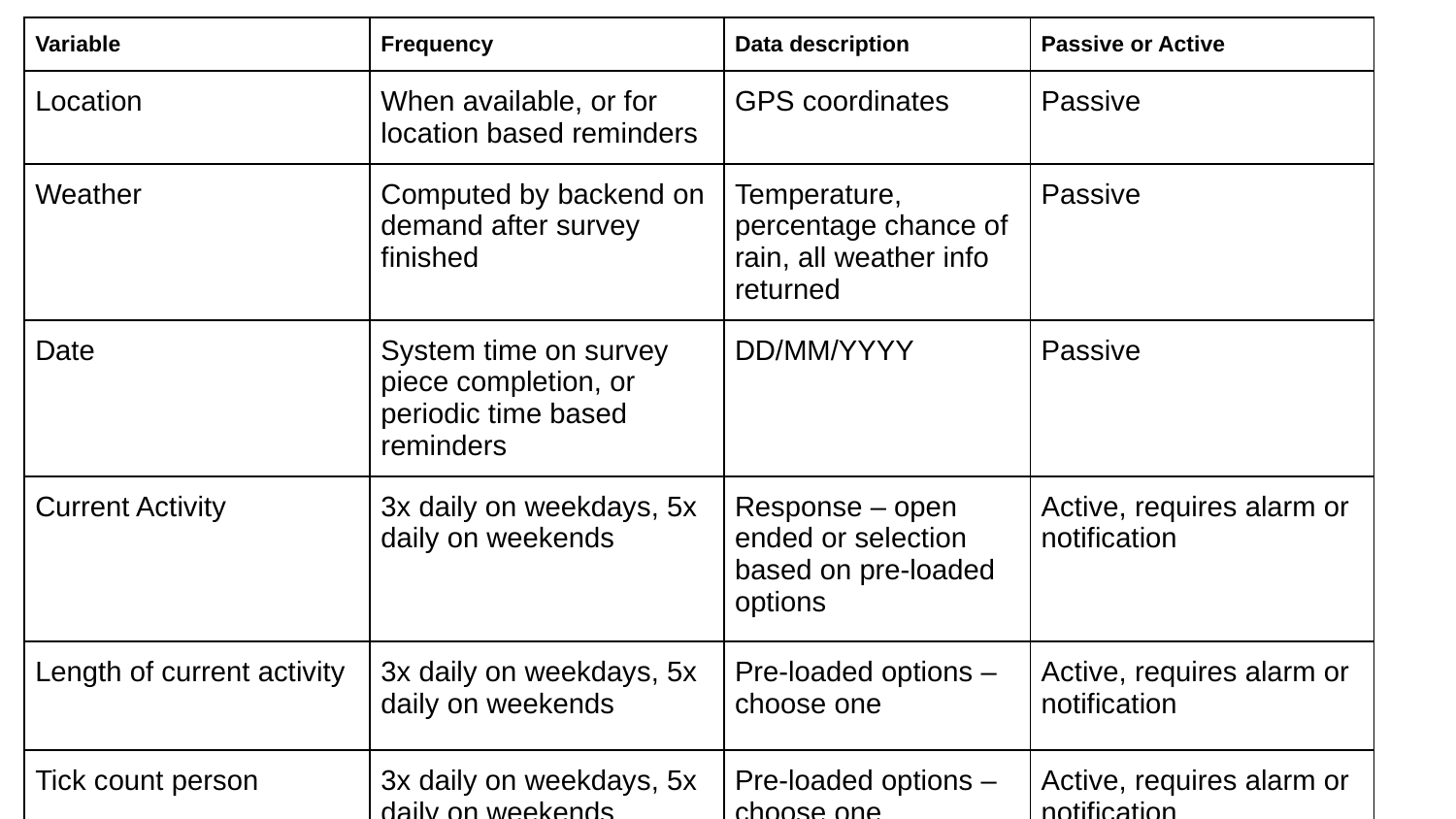

| Variable | Frequency | Data description | Passive or Active |
| --- | --- | --- | --- |
| Location | When available, or for location based reminders | GPS coordinates | Passive |
| Weather | Computed by backend on demand after survey finished | Temperature, percentage chance of rain, all weather info returned | Passive |
| Date | System time on survey piece completion, or periodic time based reminders | DD/MM/YYYY | Passive |
| Current Activity | 3x daily on weekdays, 5x daily on weekends | Response – open ended or selection based on pre-loaded options | Active, requires alarm or notification |
| Length of current activity | 3x daily on weekdays, 5x daily on weekends | Pre-loaded options – choose one | Active, requires alarm or notification |
| Tick count person | 3x daily on weekdays, 5x daily on weekends | Pre-loaded options – choose one | Active, requires alarm or notification |
| Tick count pet | 3x daily on weekdays, 5x daily on weekends | Pre-loaded options – choose one | Active, requires alarm or notification |
| Retrospective list of activities | 1x evening | Pre-loaded options - Select all that apply | Active, requires alarm or notification |